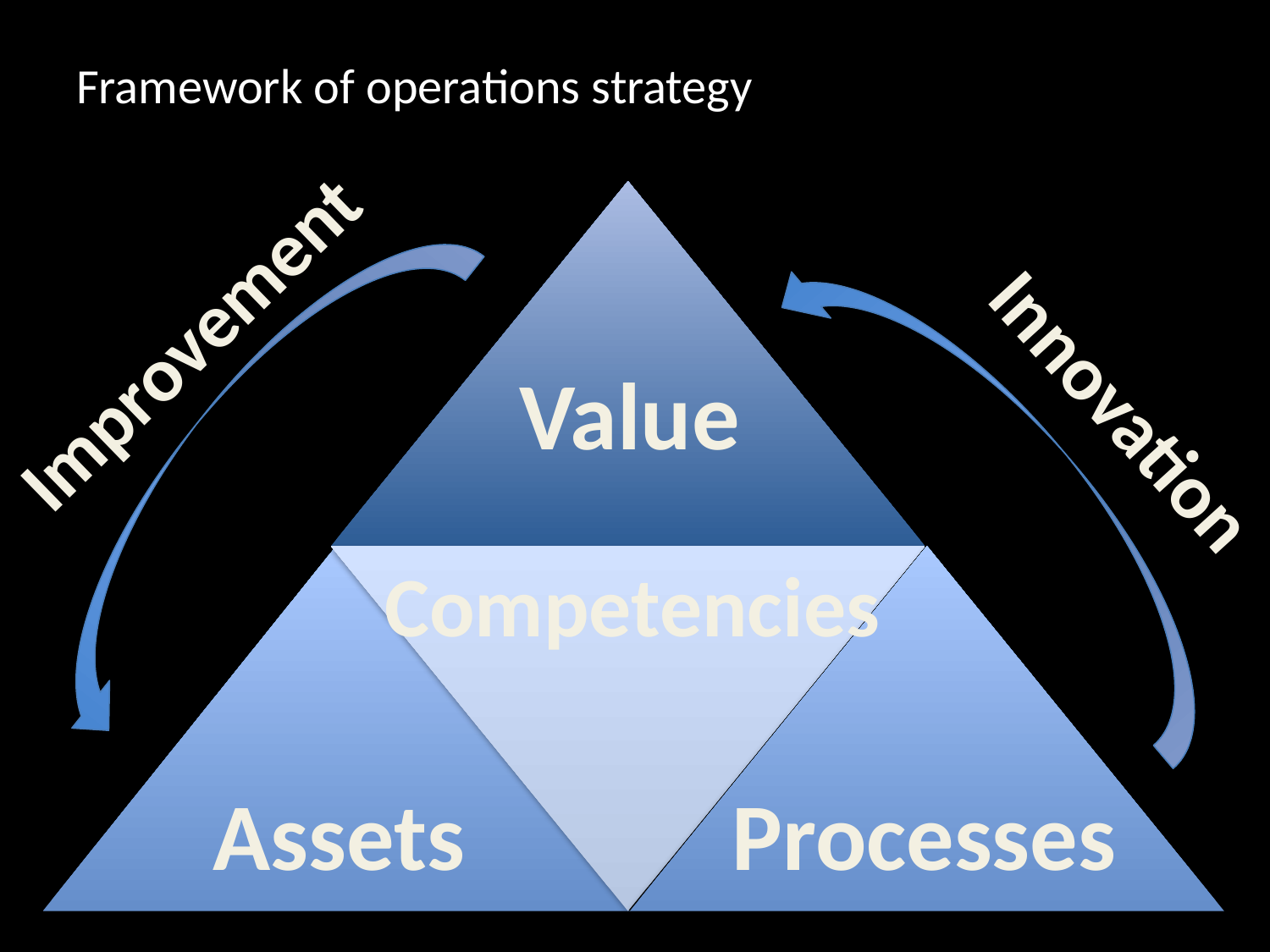

Framework of operations strategy

Improvement
Value
Innovation
Competencies
Assets
Processes